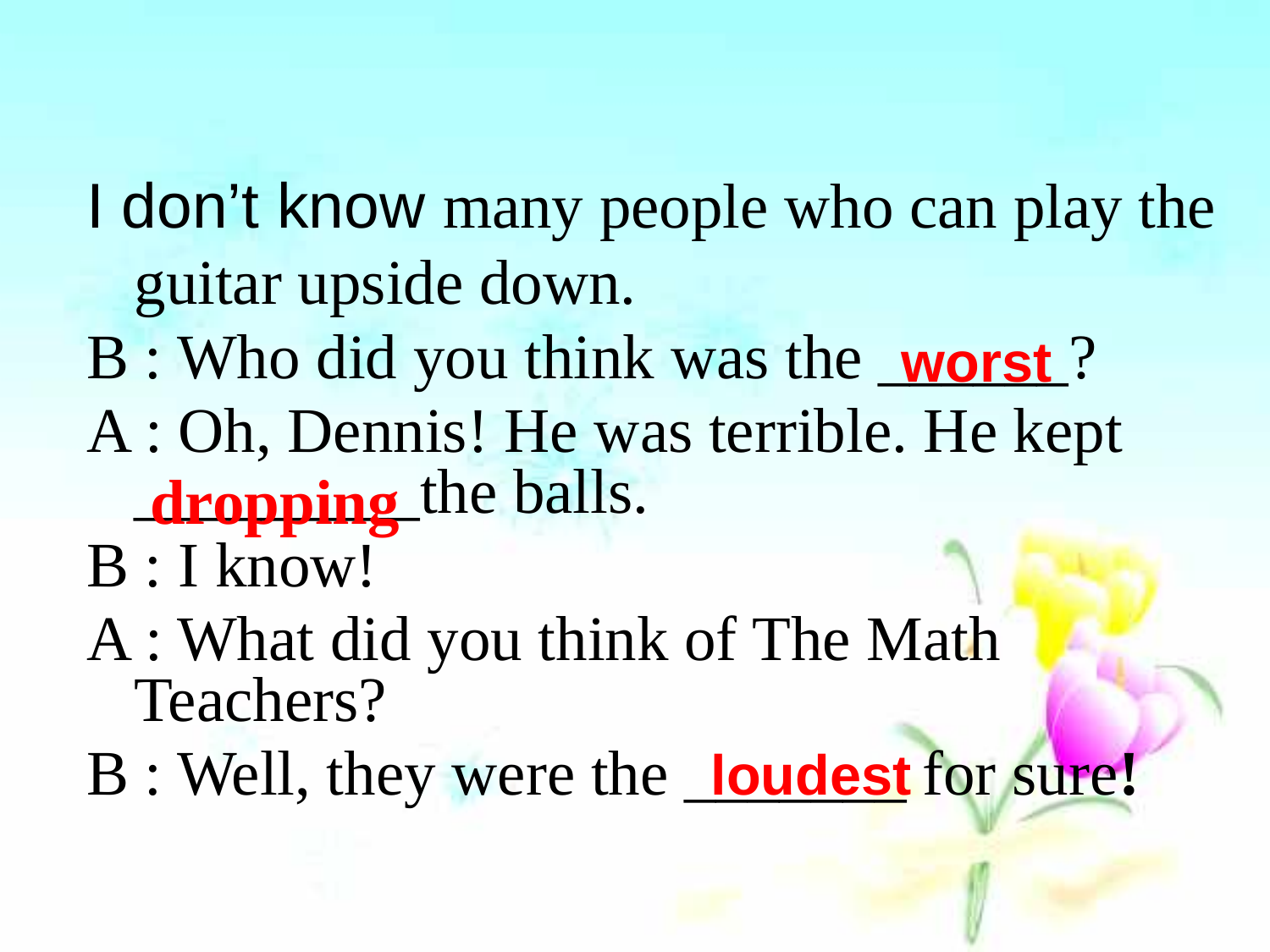

I don’t know many people who can play the guitar upside down.
B : Who did you think was the ______?
A : Oh, Dennis! He was terrible. He kept _________the balls.
B : I know!
A : What did you think of The Math Teachers?
B : Well, they were the _______ for sure!

worst
dropping
loudest